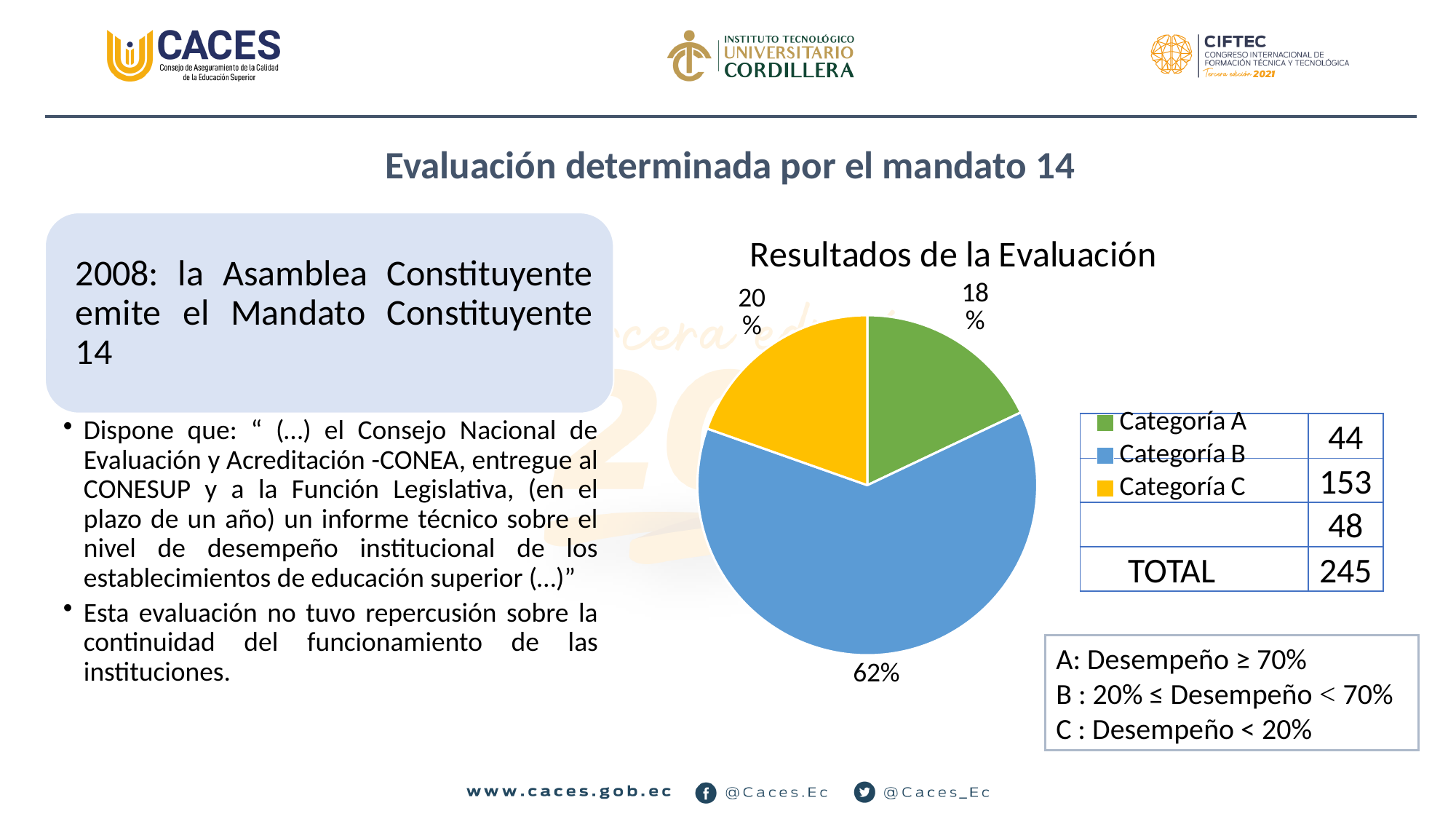

Evaluación determinada por el mandato 14
2008: la Asamblea Constituyente emite el Mandato Constituyente 14
Dispone que: “ (…) el Consejo Nacional de Evaluación y Acreditación -CONEA, entregue al CONESUP y a la Función Legislativa, (en el plazo de un año) un informe técnico sobre el nivel de desempeño institucional de los establecimientos de educación superior (…)”
Esta evaluación no tuvo repercusión sobre la continuidad del funcionamiento de las instituciones.

### Chart: Resultados de la Evaluación

| Category | Evaluación mandato 14 |
|---|---|
| Categoría A | 44.0 |
| Categoría B | 153.0 |
| Categoría C | 48.0 |
|  | 44 |
| --- | --- |
|  | 153 |
|  | 48 |
| TOTAL | 245 |
A: Desempeño ≥ 70%
B : 20% ≤ Desempeño < 70%
C : Desempeño < 20%